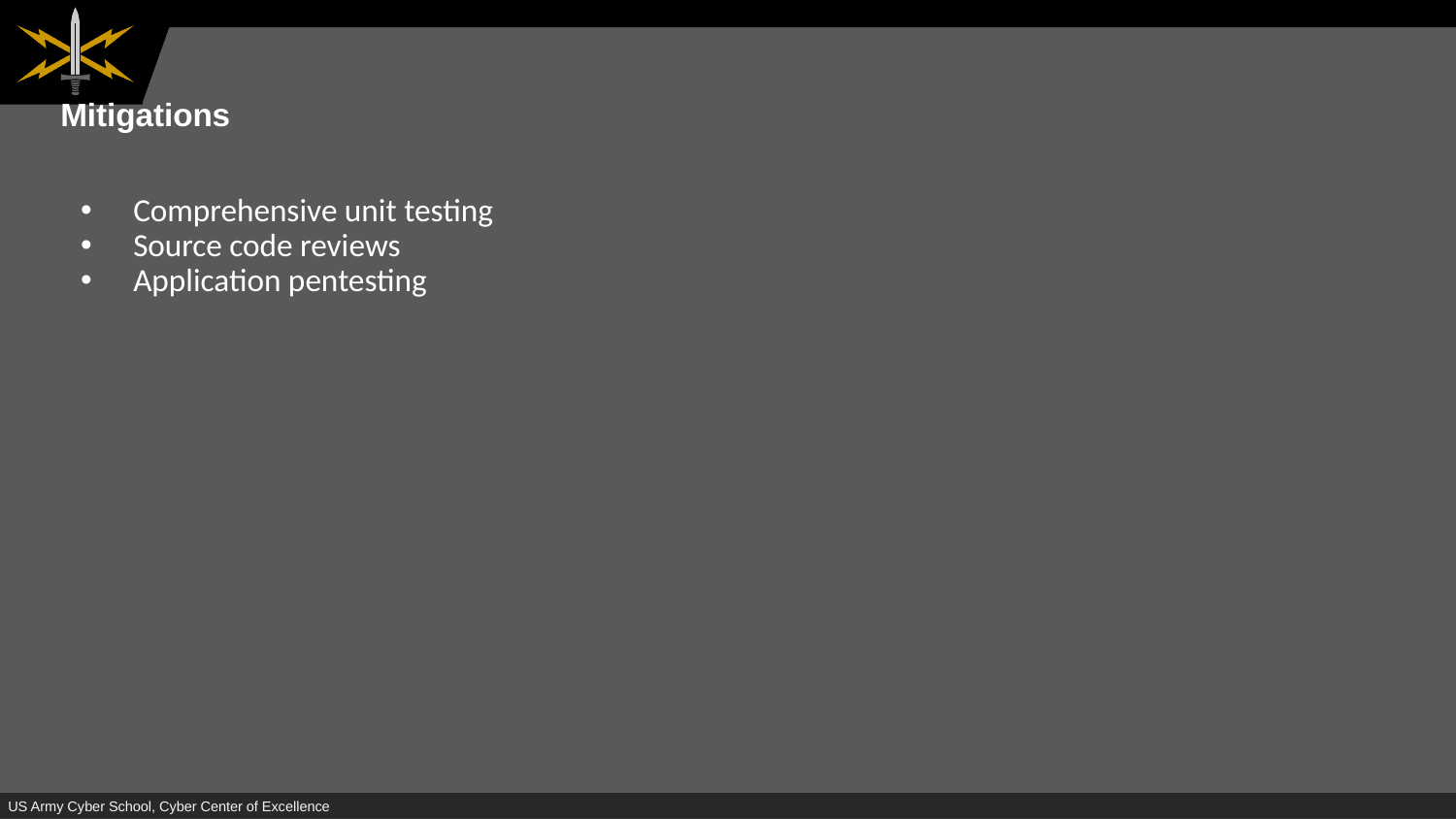

# Mitigations
Comprehensive unit testing
Source code reviews
Application pentesting